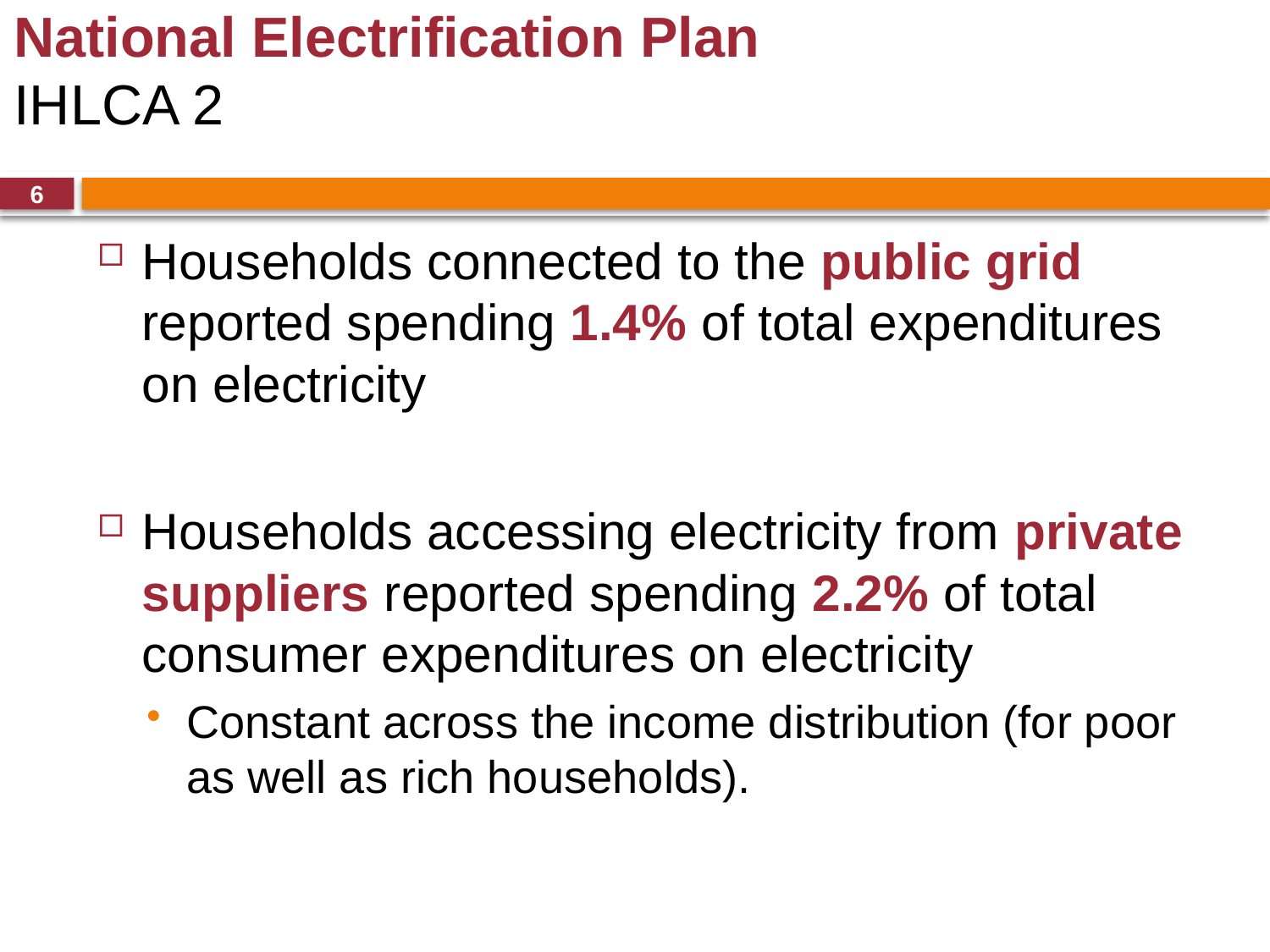

# National Electrification Plan IHLCA 2
6
Households connected to the public grid reported spending 1.4% of total expenditures on electricity

Households accessing electricity from private suppliers reported spending 2.2% of total consumer expenditures on electricity
Constant across the income distribution (for poor as well as rich households).